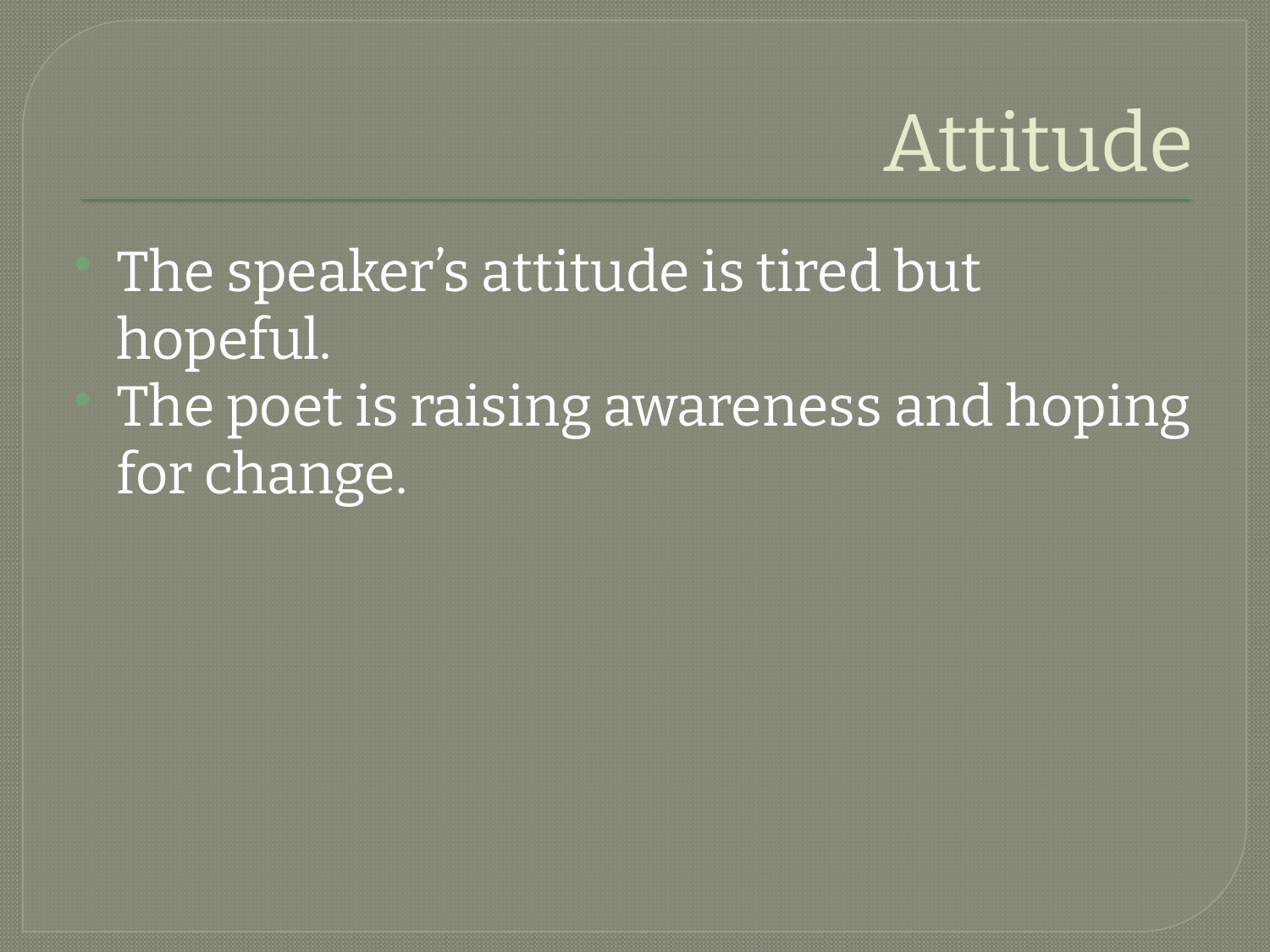

# Attitude
The speaker’s attitude is tired but hopeful.
The poet is raising awareness and hoping for change.